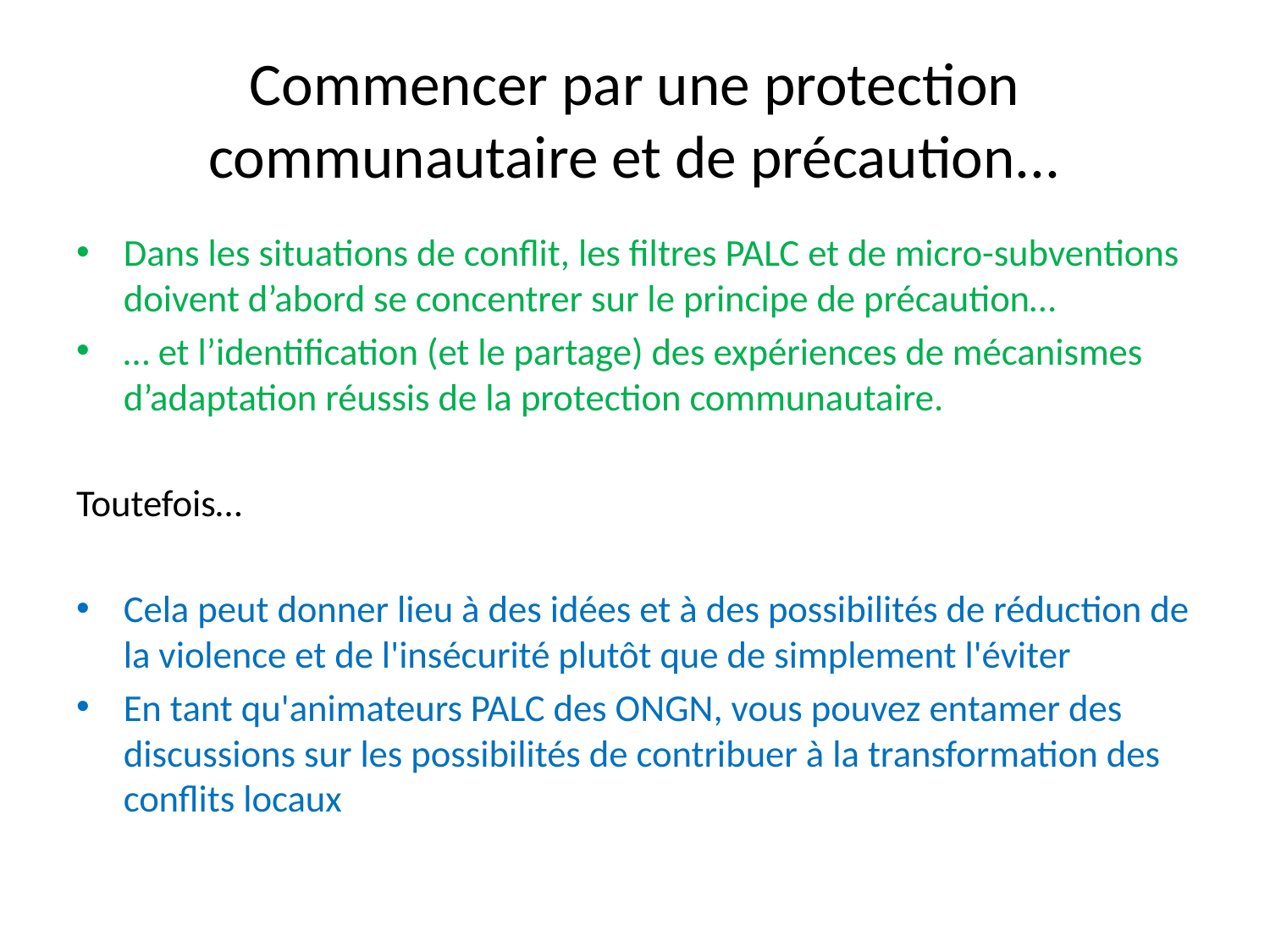

# Commencer par une protection communautaire et de précaution...
Dans les situations de conflit, les filtres PALC et de micro-subventions doivent d’abord se concentrer sur le principe de précaution…
… et l’identification (et le partage) des expériences de mécanismes d’adaptation réussis de la protection communautaire.

Toutefois…

Cela peut donner lieu à des idées et à des possibilités de réduction de la violence et de l'insécurité plutôt que de simplement l'éviter
En tant qu'animateurs PALC des ONGN, vous pouvez entamer des discussions sur les possibilités de contribuer à la transformation des conflits locaux